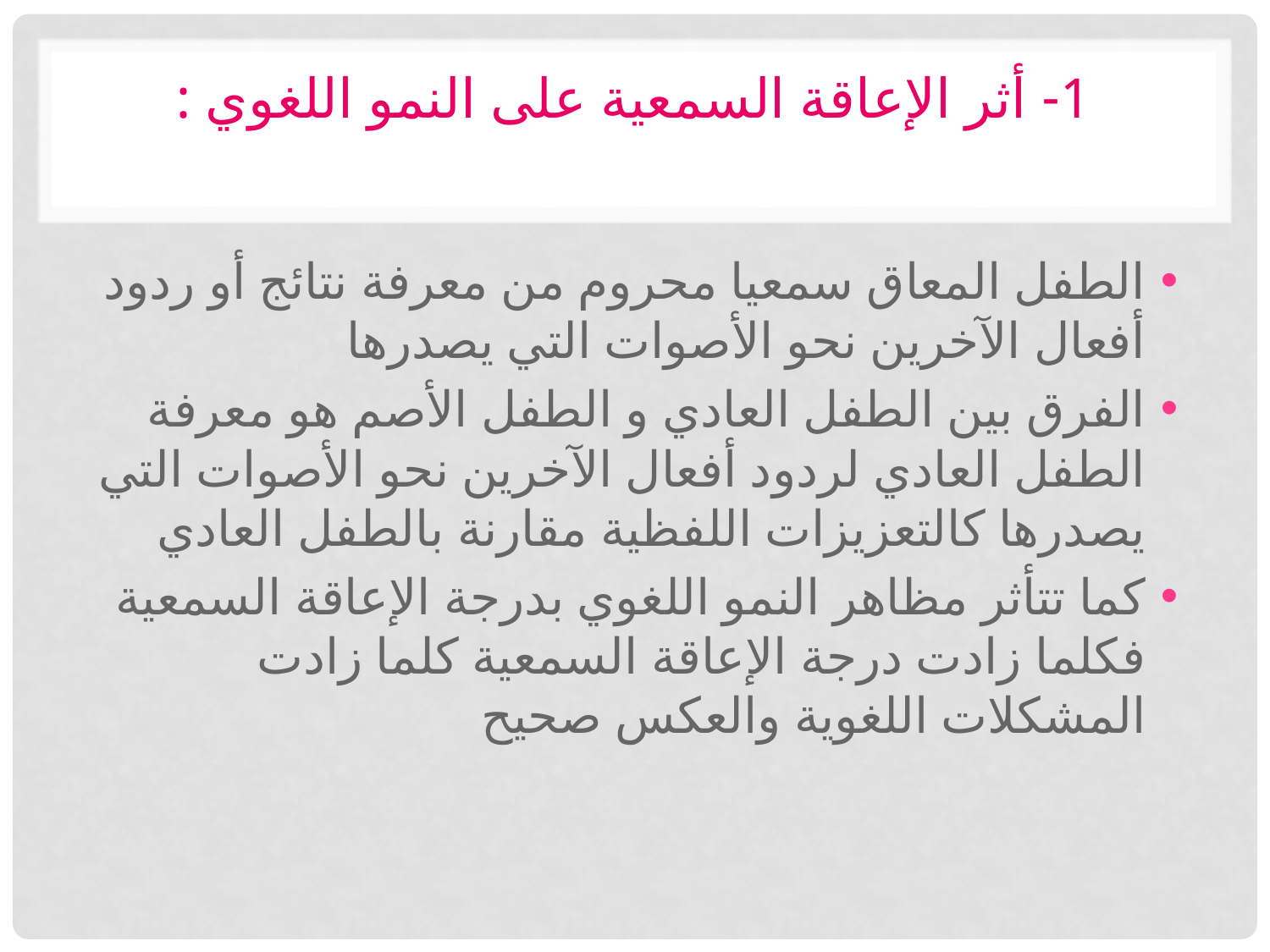

# 1- أثر الإعاقة السمعية على النمو اللغوي :
الطفل المعاق سمعيا محروم من معرفة نتائج أو ردود أفعال الآخرين نحو الأصوات التي يصدرها
الفرق بين الطفل العادي و الطفل الأصم هو معرفة الطفل العادي لردود أفعال الآخرين نحو الأصوات التي يصدرها كالتعزيزات اللفظية مقارنة بالطفل العادي
كما تتأثر مظاهر النمو اللغوي بدرجة الإعاقة السمعية فكلما زادت درجة الإعاقة السمعية كلما زادت المشكلات اللغوية والعكس صحيح